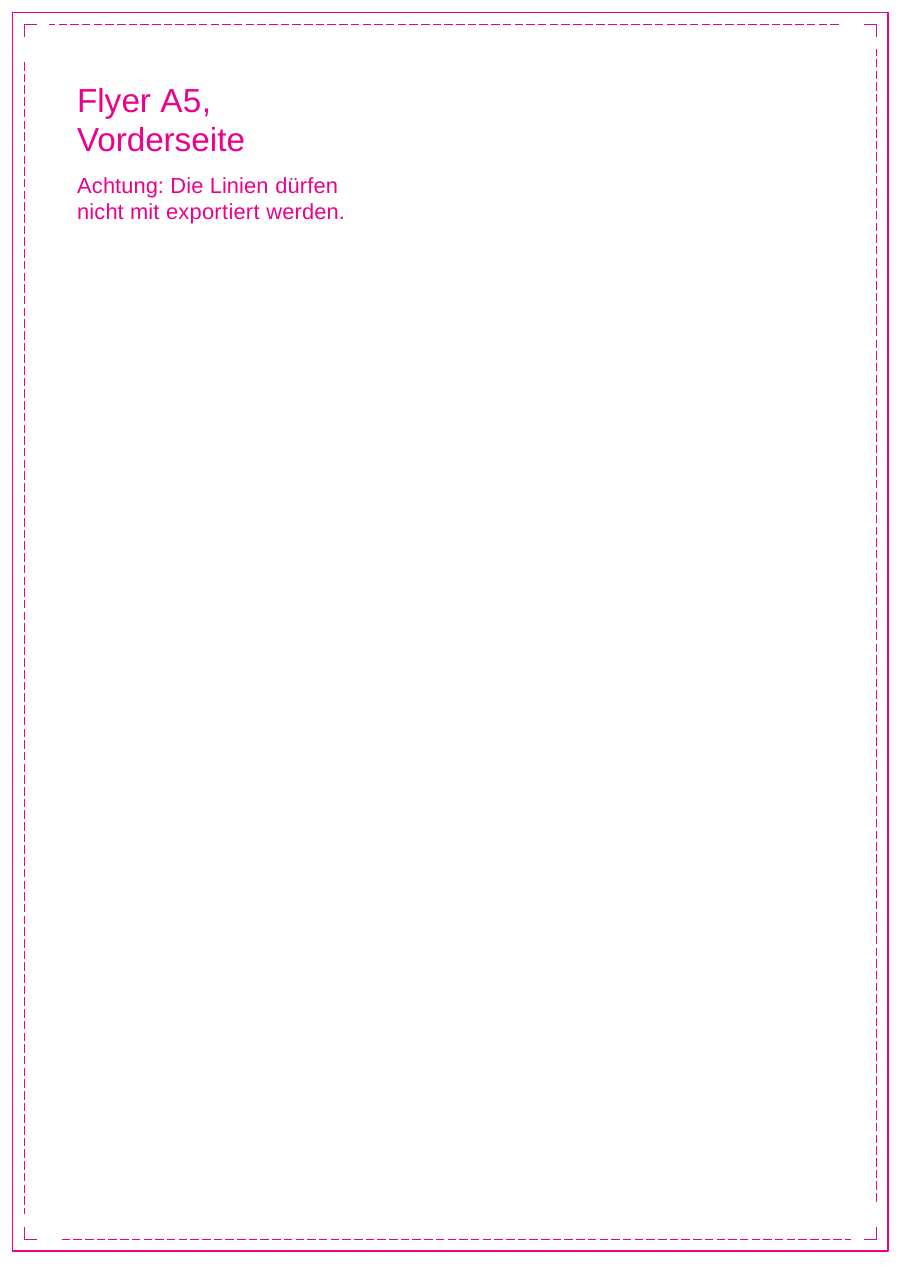

Flyer A5, Vorderseite
Achtung: Die Linien dürfen  nicht mit exportiert werden.